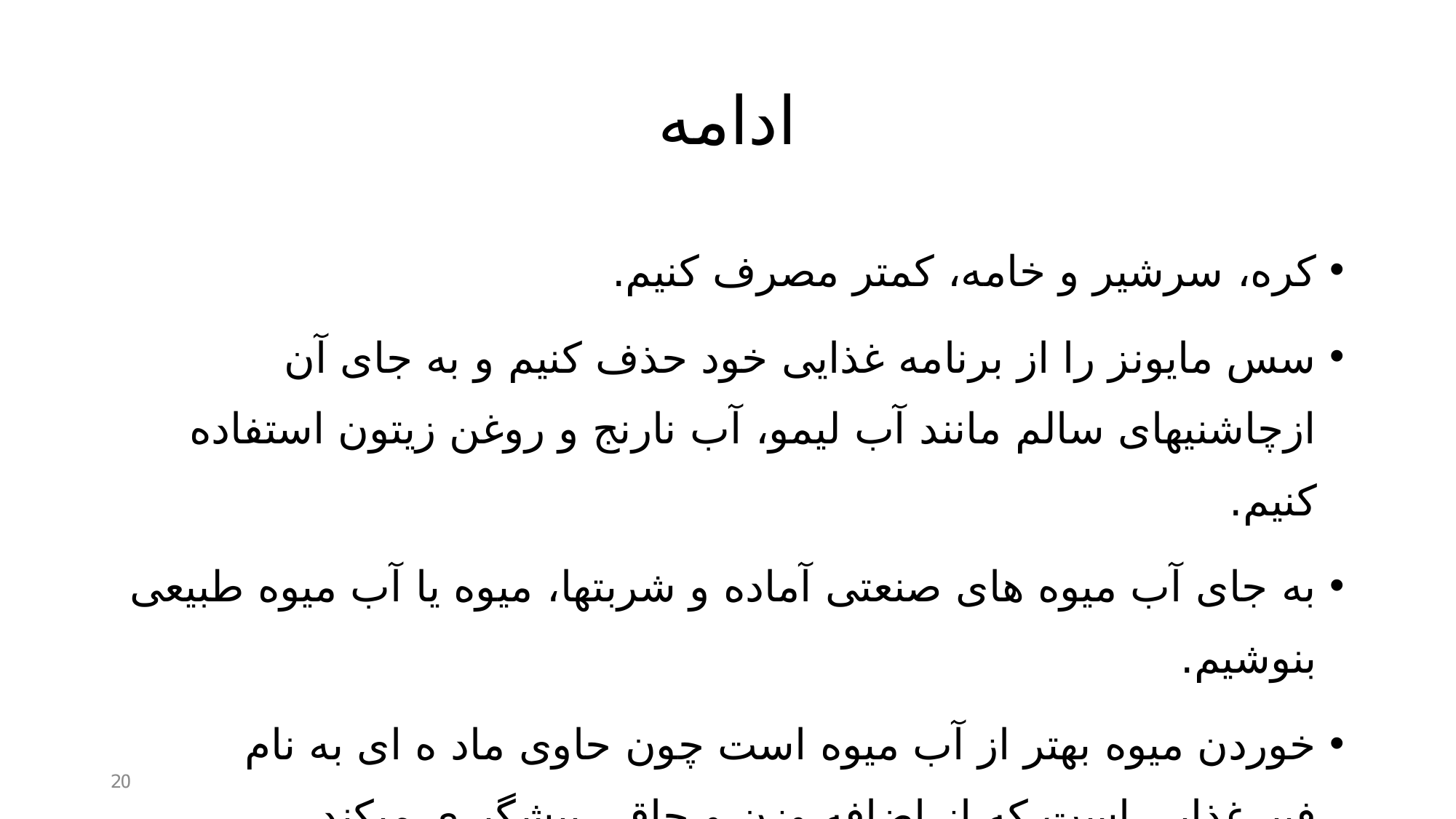

# ادامه
کره، سرشیر و خامه، کمتر مصرف کنیم.
سس مایونز را از برنامه غذایی خود حذف کنیم و به جای آن ازچاشنیهای سالم مانند آب لیمو، آب نارنج و روغن زیتون استفاده کنیم.
به جای آب میوه های صنعتی آماده و شربتها، میوه یا آب میوه طبیعی بنوشیم.
خوردن میوه بهتر از آب میوه است چون حاوی ماد ه ای به نام فیبرغذایی است که از اضافه وزن و چاقی پیشگیری میکند.
در کنار غذا، سبزی و سالاد بخوریم.
20